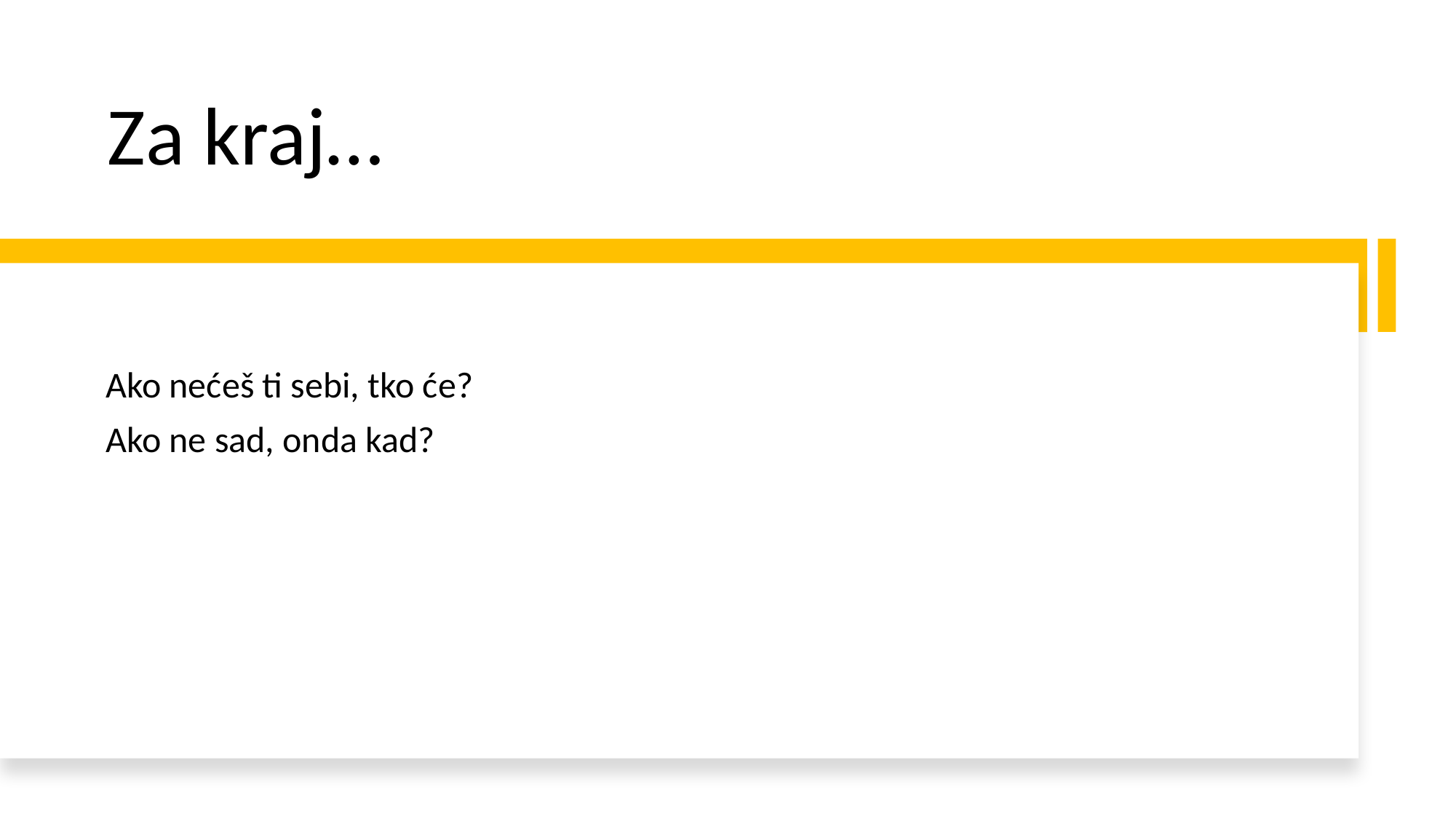

# Za kraj…

Ako nećeš ti sebi, tko će?
Ako ne sad, onda kad?